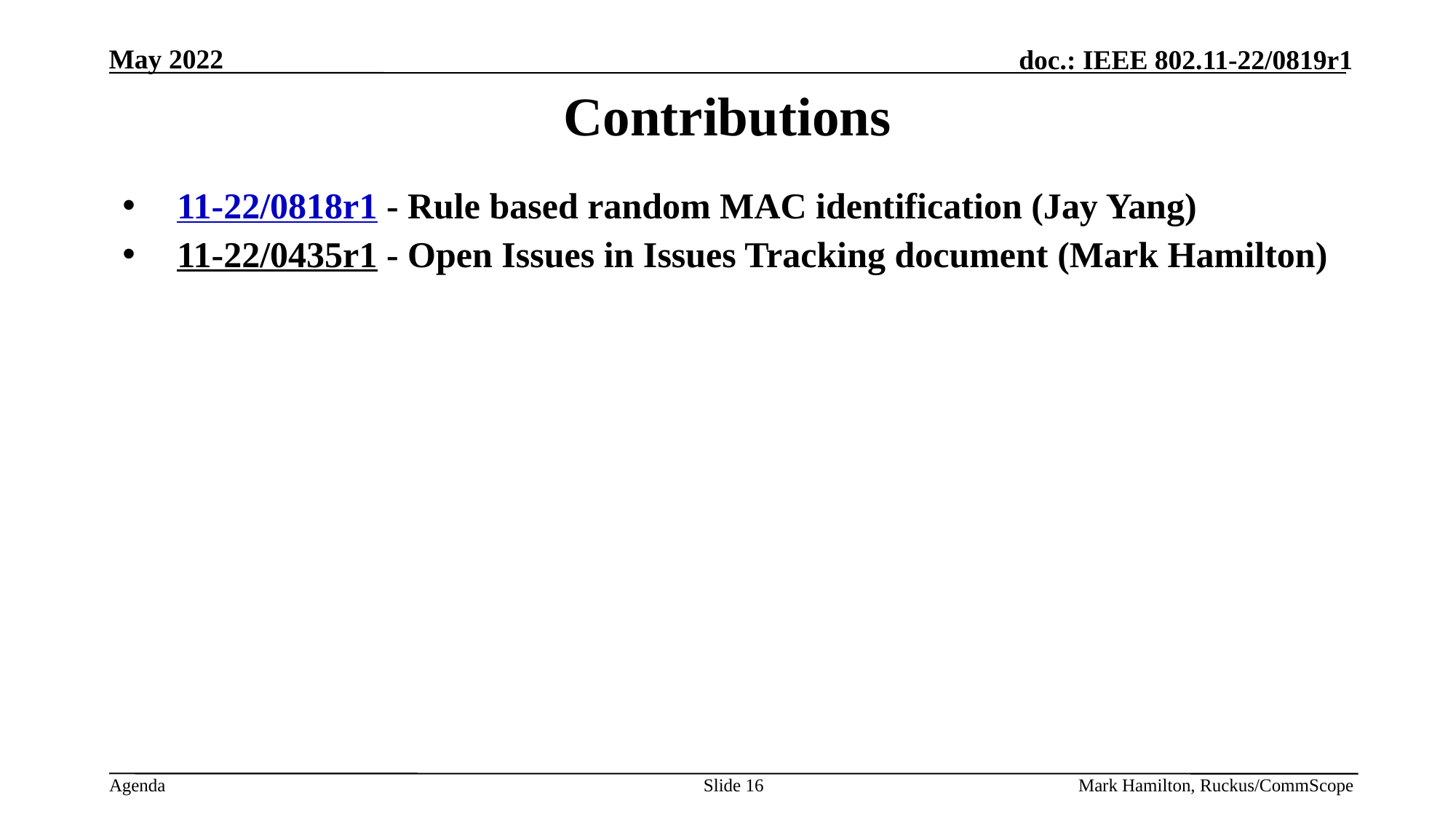

# Contributions
11-22/0818r1 - Rule based random MAC identification (Jay Yang)
11-22/0435r1 - Open Issues in Issues Tracking document (Mark Hamilton)
Slide 16